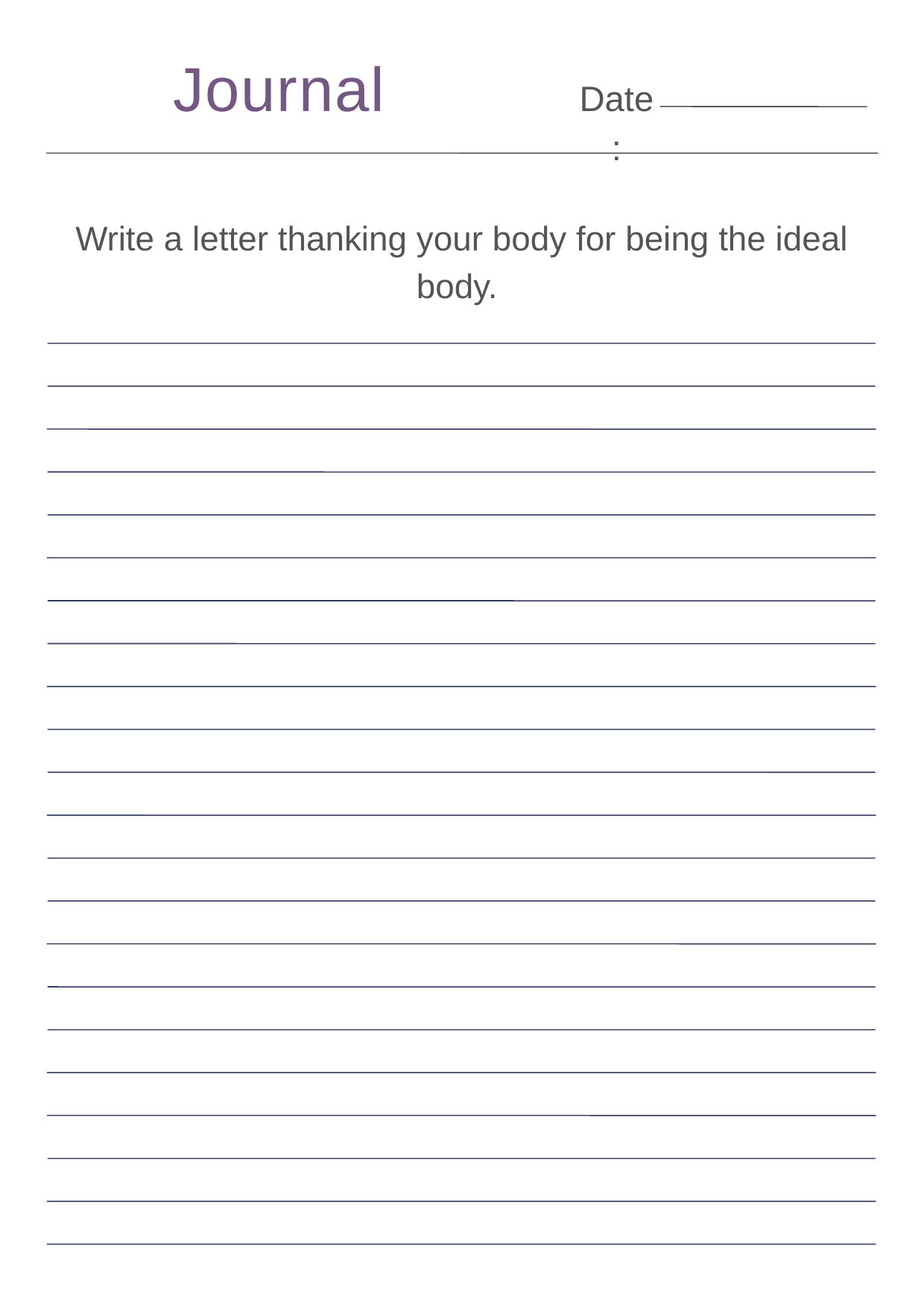

Journal
Date:

Write a letter thanking your body for being the ideal body.